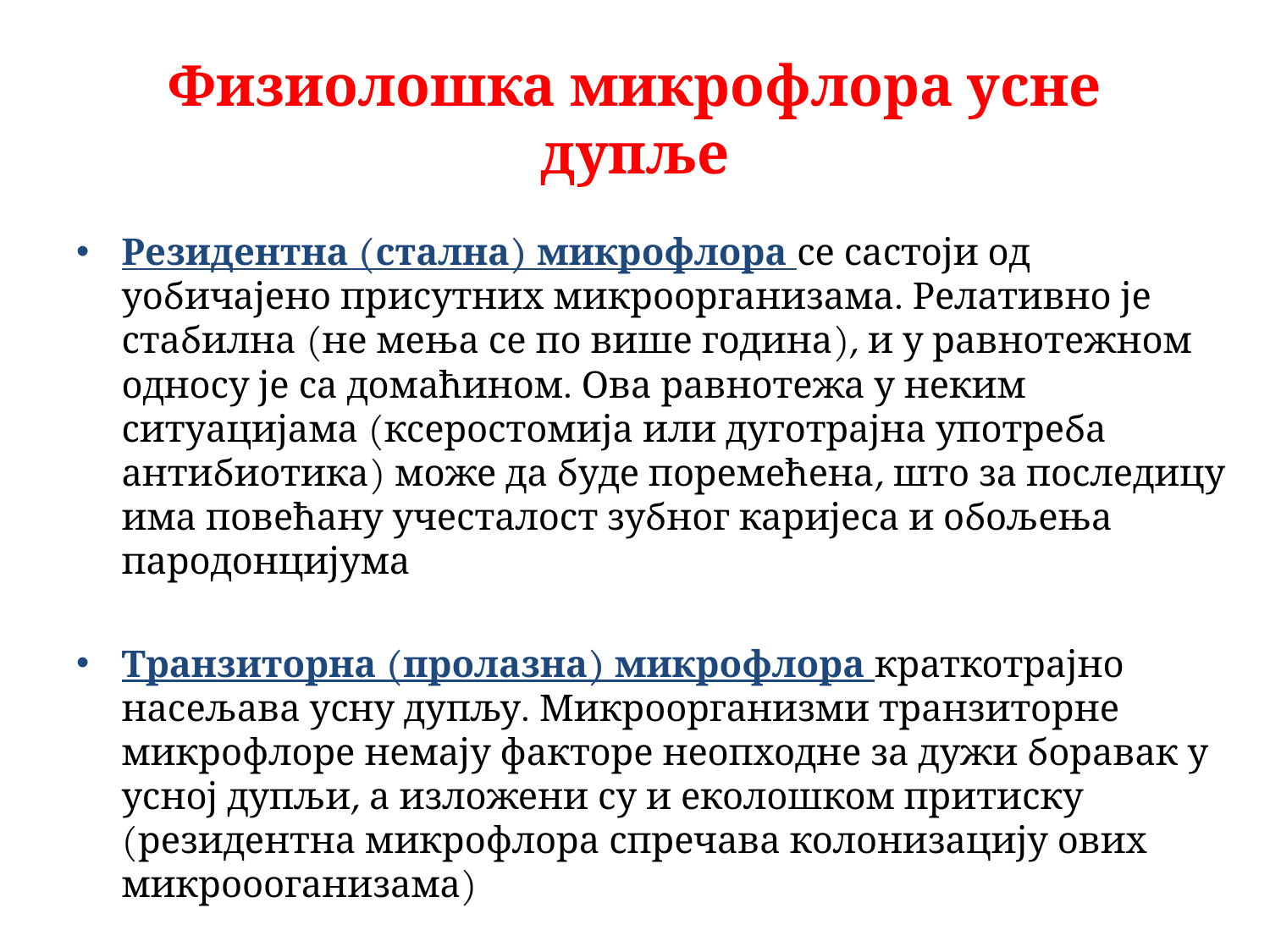

# Физиолошка микрофлора усне дупље
Резидентна (стална) микрофлора се састоји од уобичајено присутних микроорганизама. Релативно је стабилна (не мења се по више година), и у равнотежном односу је са домаћином. Ова равнотежа у неким ситуацијама (ксеростомија или дуготрајна употреба антибиотика) може да буде поремећена, што за последицу има повећану учесталост зубног каријеса и обољења пародонцијума

Транзиторна (пролазна) микрофлора краткотрајно насељава усну дупљу. Микроорганизми транзиторне микрофлоре немају факторе неопходне за дужи боравак у усној дупљи, а изложени су и еколошком притиску (резидентна микрофлора спречава колонизацију ових микроооганизама)